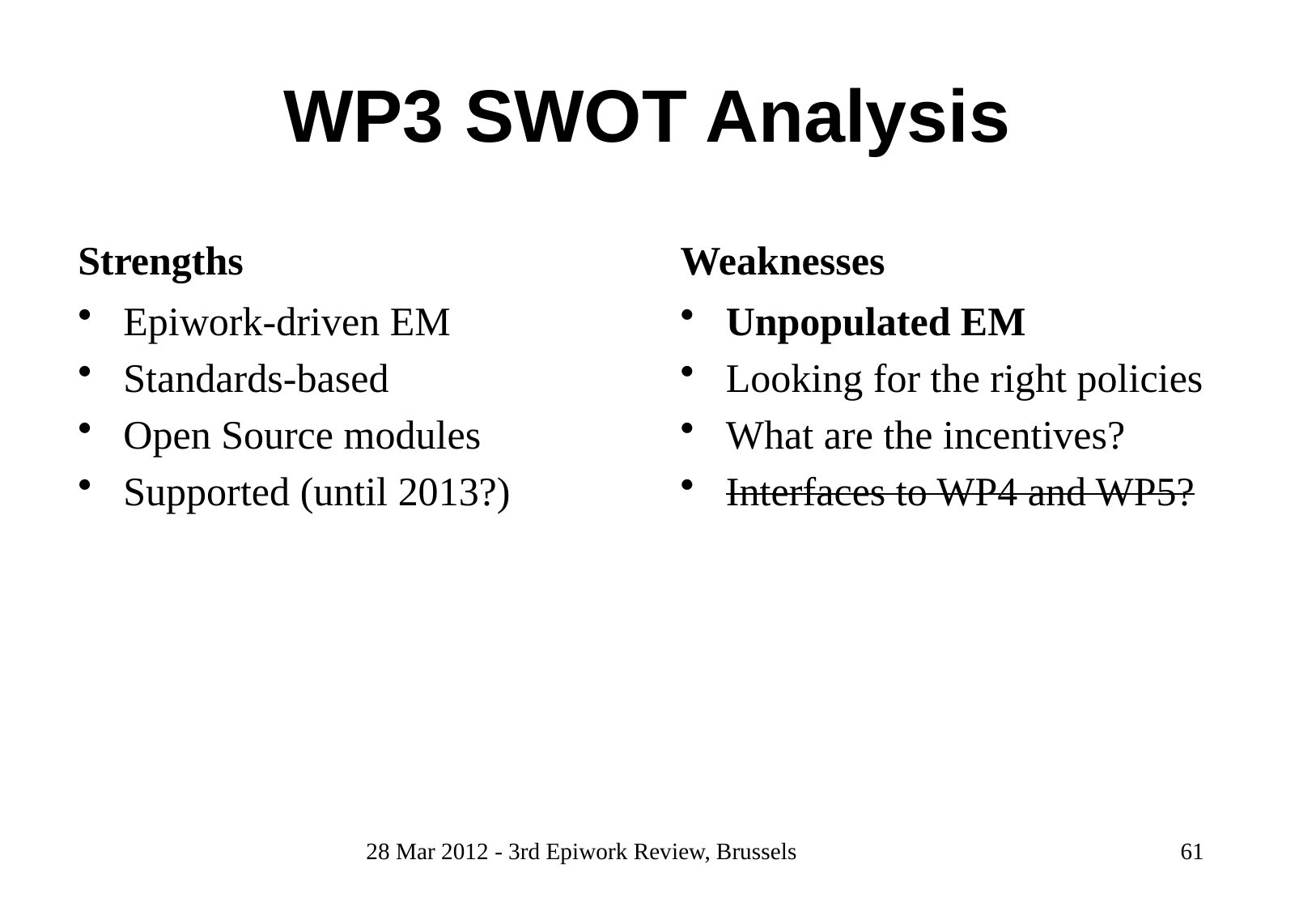

# WP3 SWOT Analysis
Strengths
Weaknesses
Epiwork-driven EM
Standards-based
Open Source modules
Supported (until 2013?)
Unpopulated EM
Looking for the right policies
What are the incentives?
Interfaces to WP4 and WP5?

28 Mar 2012 - 3rd Epiwork Review, Brussels
61